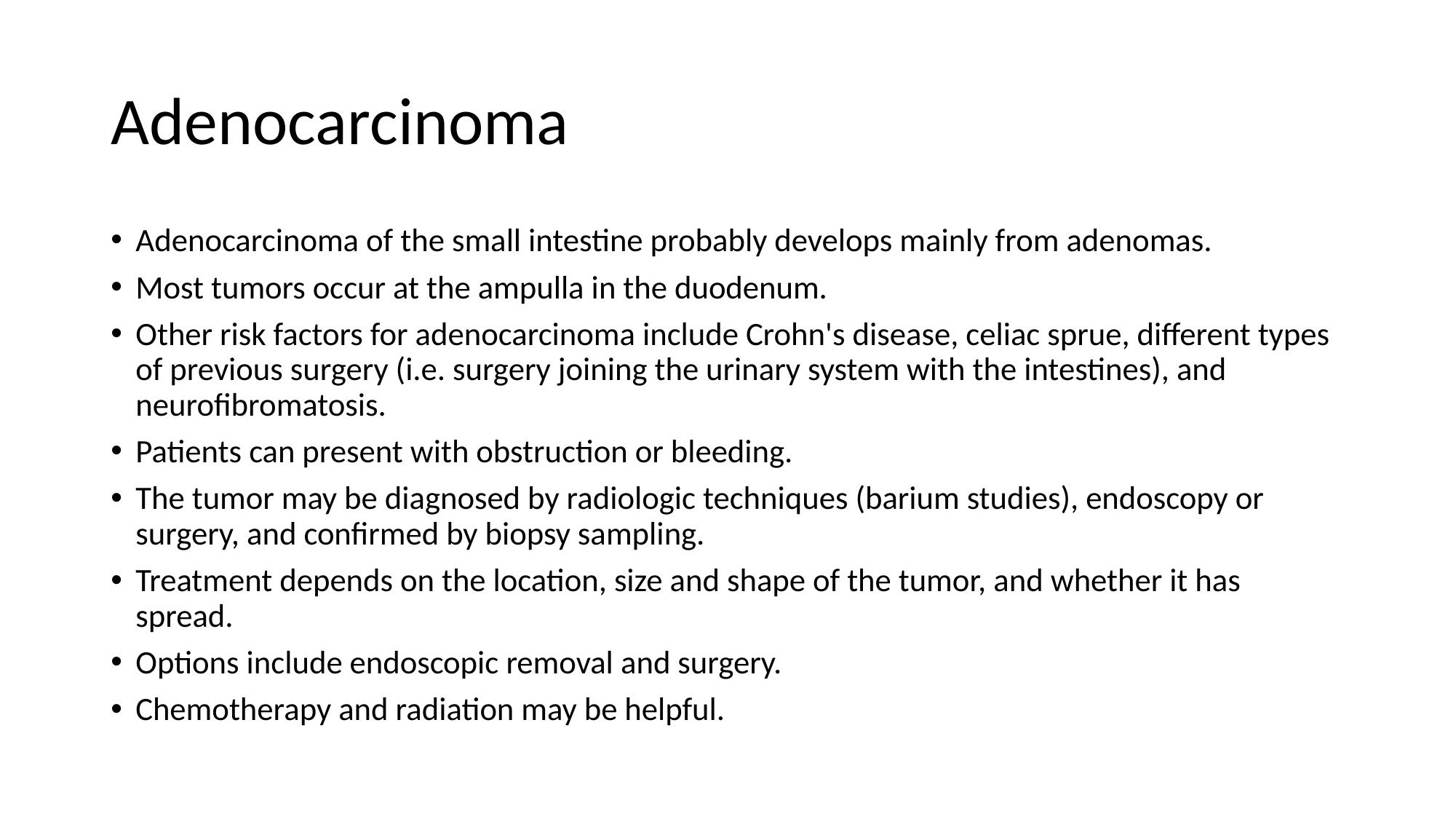

# Adenocarcinoma
Adenocarcinoma of the small intestine probably develops mainly from adenomas.
Most tumors occur at the ampulla in the duodenum.
Other risk factors for adenocarcinoma include Crohn's disease, celiac sprue, different types of previous surgery (i.e. surgery joining the urinary system with the intestines), and neurofibromatosis.
Patients can present with obstruction or bleeding.
The tumor may be diagnosed by radiologic techniques (barium studies), endoscopy or surgery, and confirmed by biopsy sampling.
Treatment depends on the location, size and shape of the tumor, and whether it has spread.
Options include endoscopic removal and surgery.
Chemotherapy and radiation may be helpful.